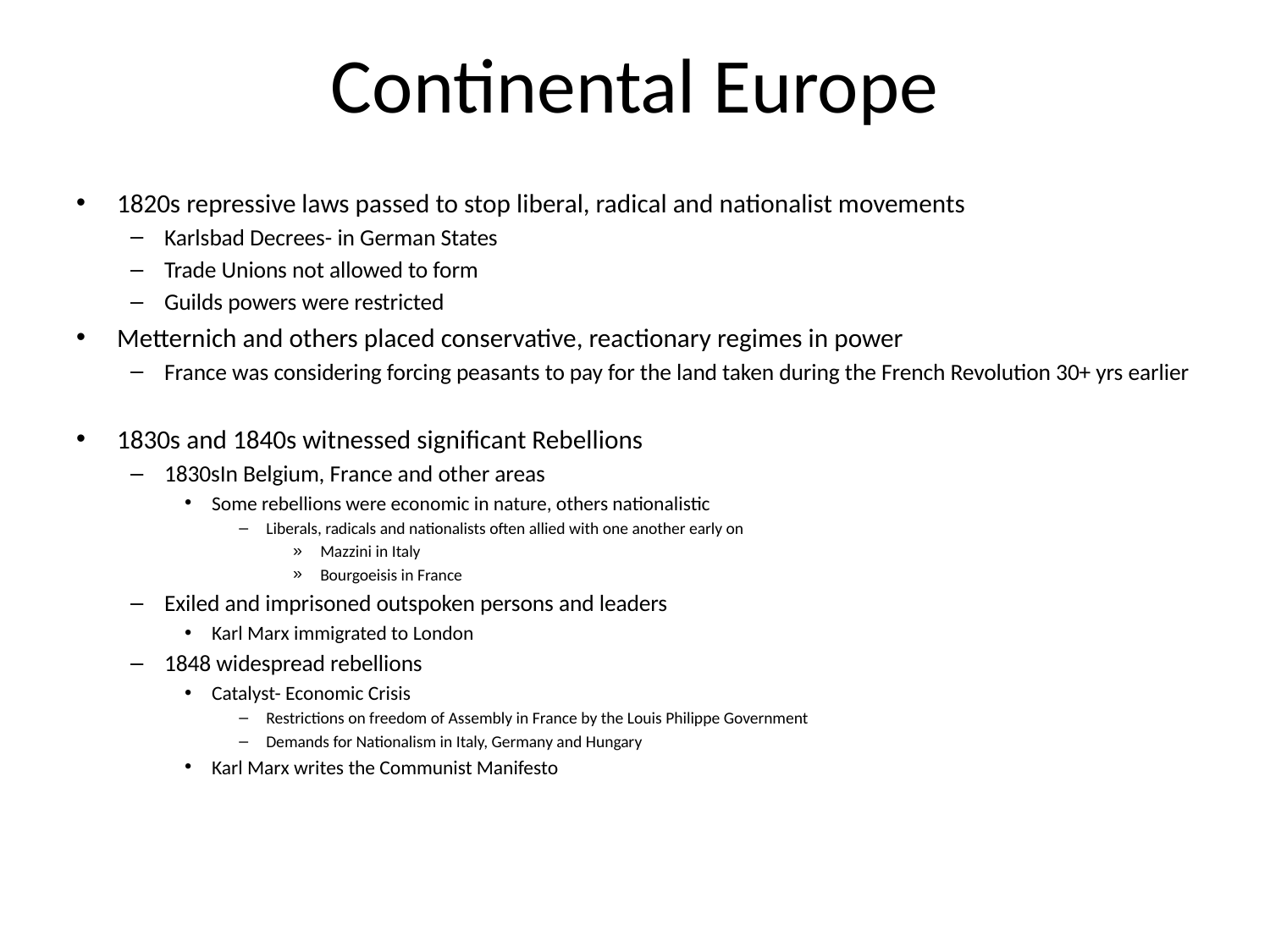

# Continental Europe
1820s repressive laws passed to stop liberal, radical and nationalist movements
Karlsbad Decrees- in German States
Trade Unions not allowed to form
Guilds powers were restricted
Metternich and others placed conservative, reactionary regimes in power
France was considering forcing peasants to pay for the land taken during the French Revolution 30+ yrs earlier

1830s and 1840s witnessed significant Rebellions
1830sIn Belgium, France and other areas
Some rebellions were economic in nature, others nationalistic
Liberals, radicals and nationalists often allied with one another early on
Mazzini in Italy
Bourgoeisis in France
Exiled and imprisoned outspoken persons and leaders
Karl Marx immigrated to London
1848 widespread rebellions
Catalyst- Economic Crisis
Restrictions on freedom of Assembly in France by the Louis Philippe Government
Demands for Nationalism in Italy, Germany and Hungary
Karl Marx writes the Communist Manifesto